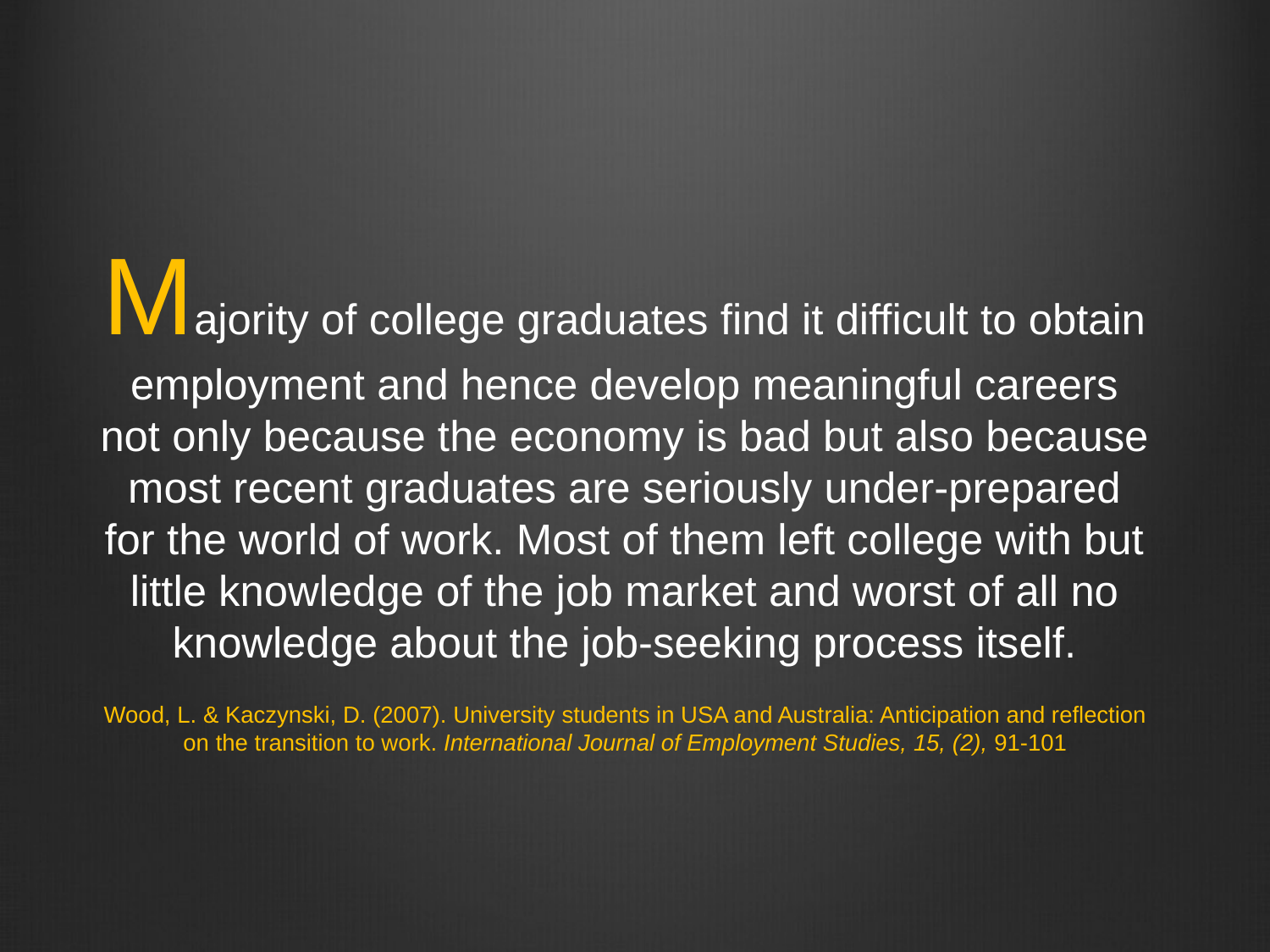

#
Majority of college graduates find it difficult to obtain employment and hence develop meaningful careers not only because the economy is bad but also because most recent graduates are seriously under-prepared for the world of work. Most of them left college with but little knowledge of the job market and worst of all no knowledge about the job-seeking process itself.
Wood, L. & Kaczynski, D. (2007). University students in USA and Australia: Anticipation and reflection on the transition to work. International Journal of Employment Studies, 15, (2), 91-101